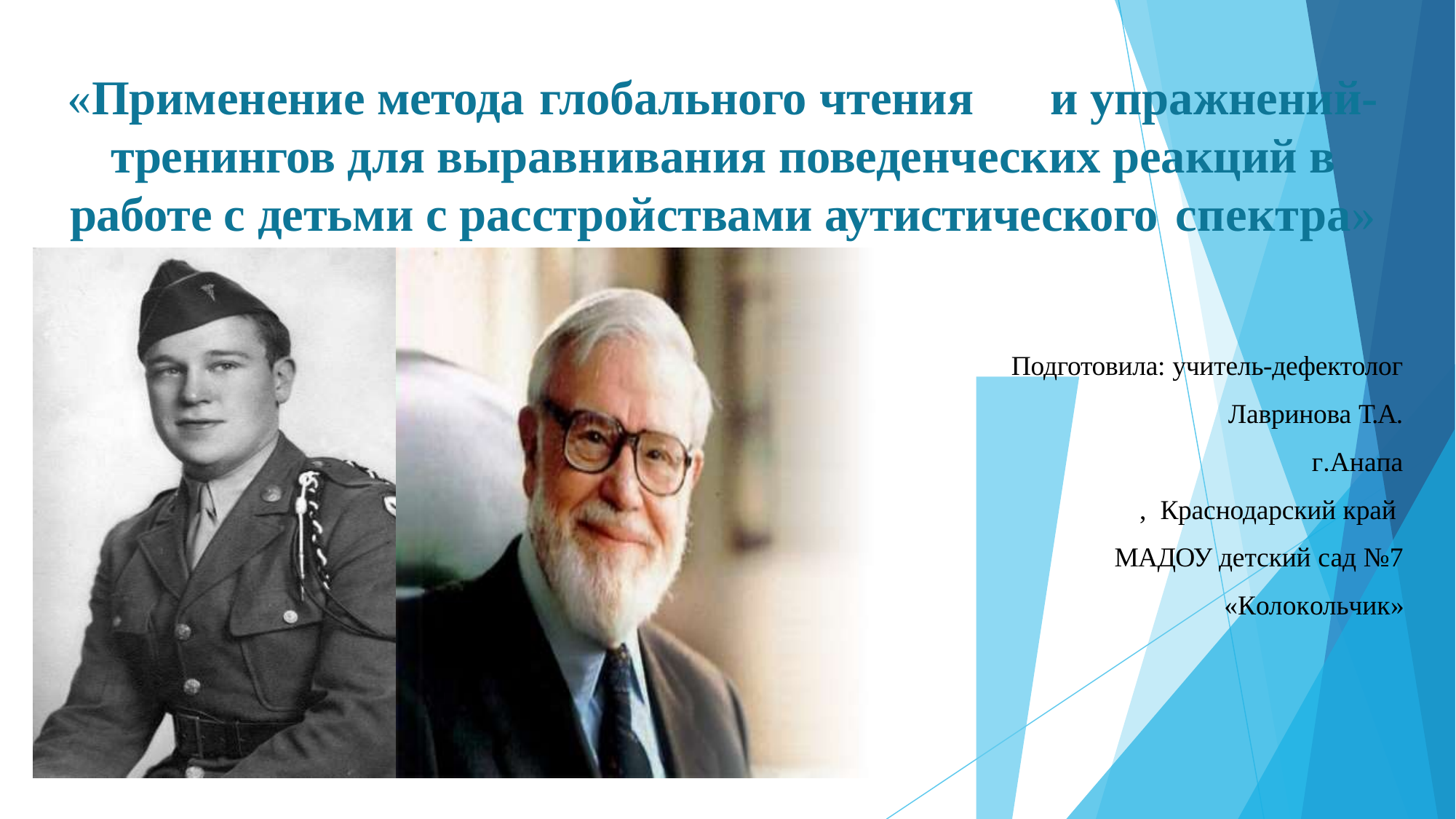

# «Применение метода глобального чтения	и упражнений-  тренингов для выравнивания поведенческих реакций в  работе с детьми с расстройствами аутистического спектра»

Подготовила: учитель-дефектолог
Лавринова Т.А.
г.Анапа,  Краснодарский край  МАДОУ детский сад №7
«Колокольчик»